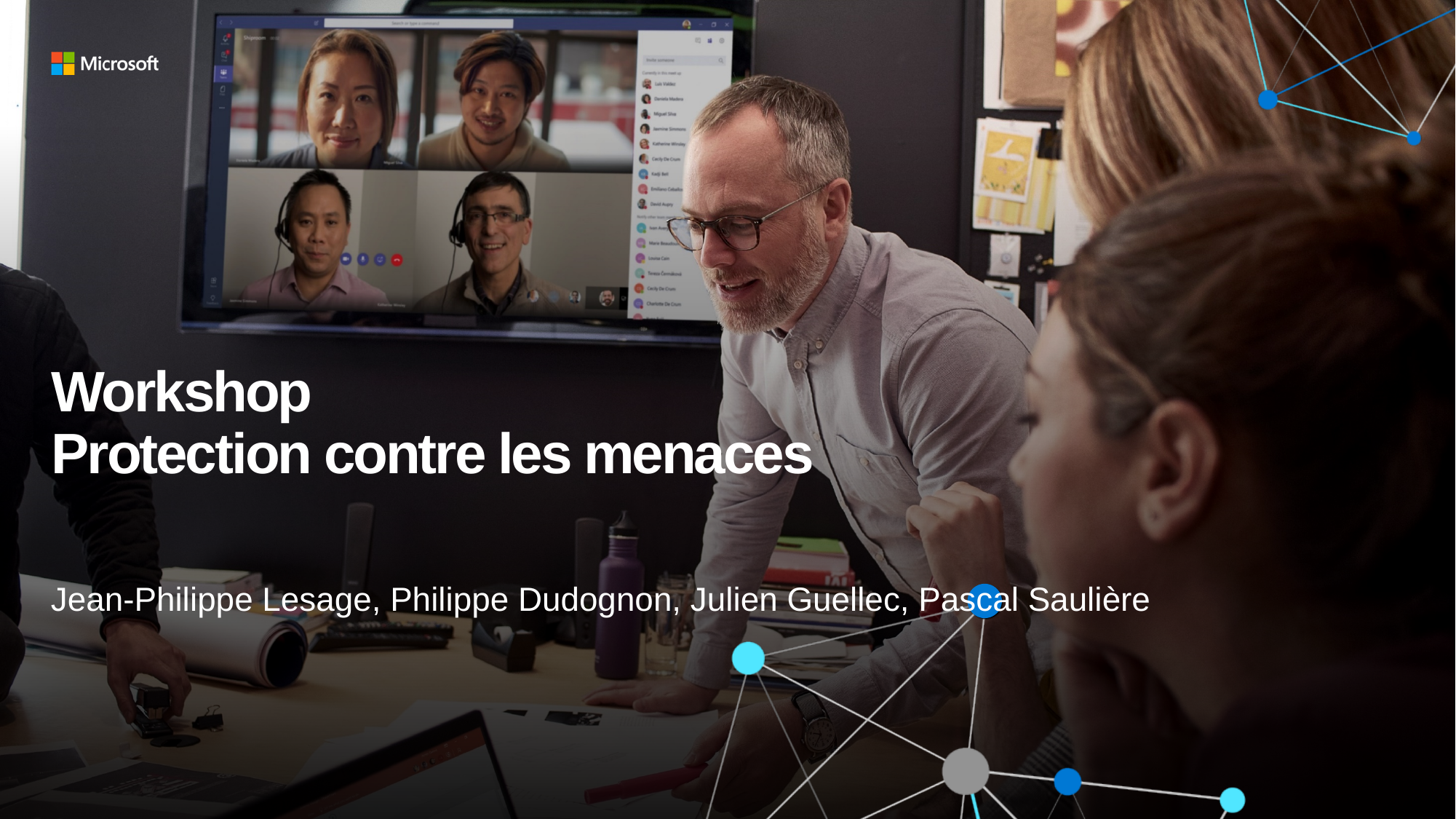

# Workshop Protection contre les menaces
Jean-Philippe Lesage, Philippe Dudognon, Julien Guellec, Pascal Saulière